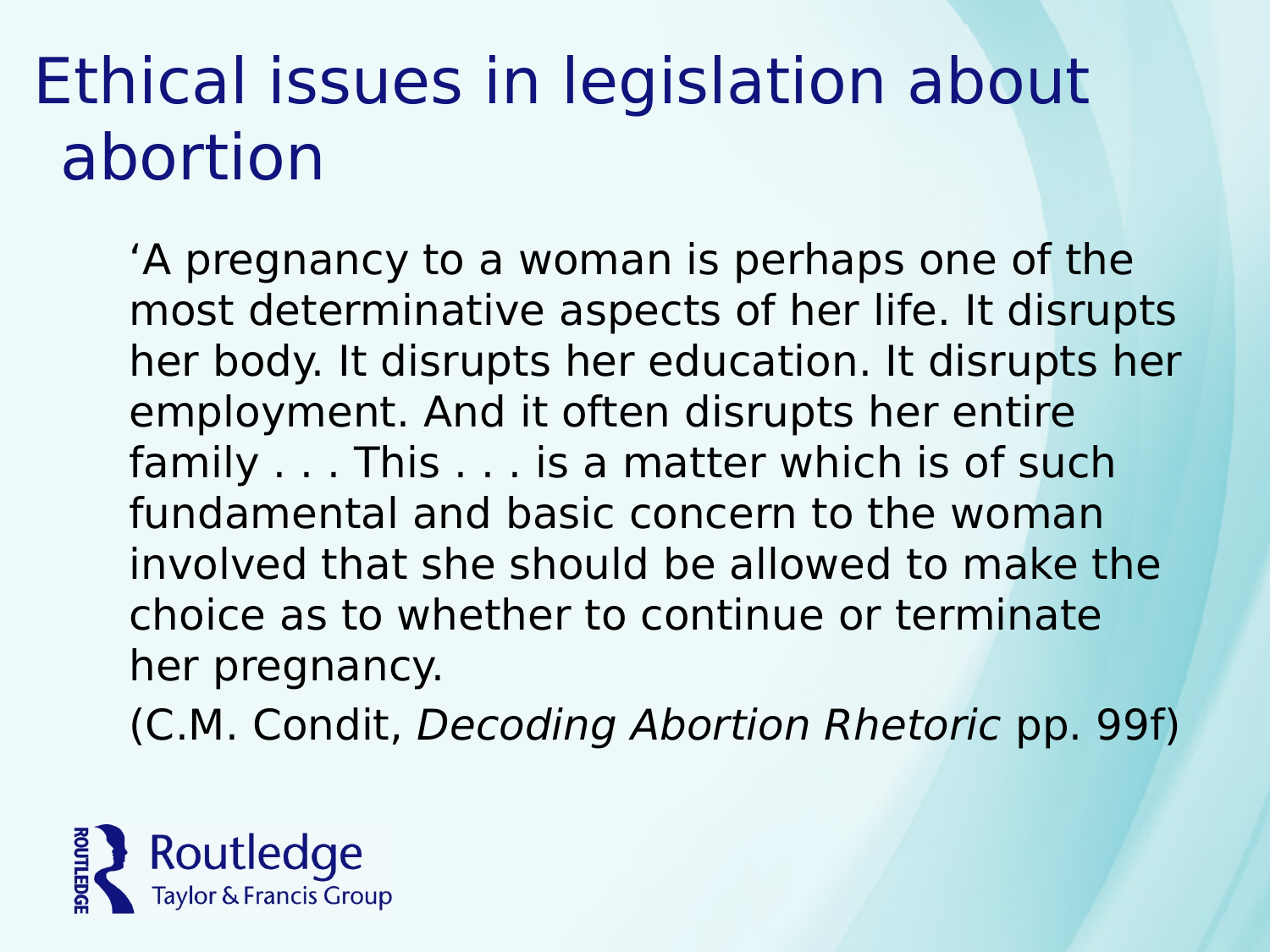

# Ethical issues in legislation about abortion
‘A pregnancy to a woman is perhaps one of the most determinative aspects of her life. It disrupts her body. It disrupts her education. It disrupts her employment. And it often disrupts her entire family . . . This . . . is a matter which is of such fundamental and basic concern to the woman involved that she should be allowed to make the choice as to whether to continue or terminate her pregnancy.
(C.M. Condit, Decoding Abortion Rhetoric pp. 99f)